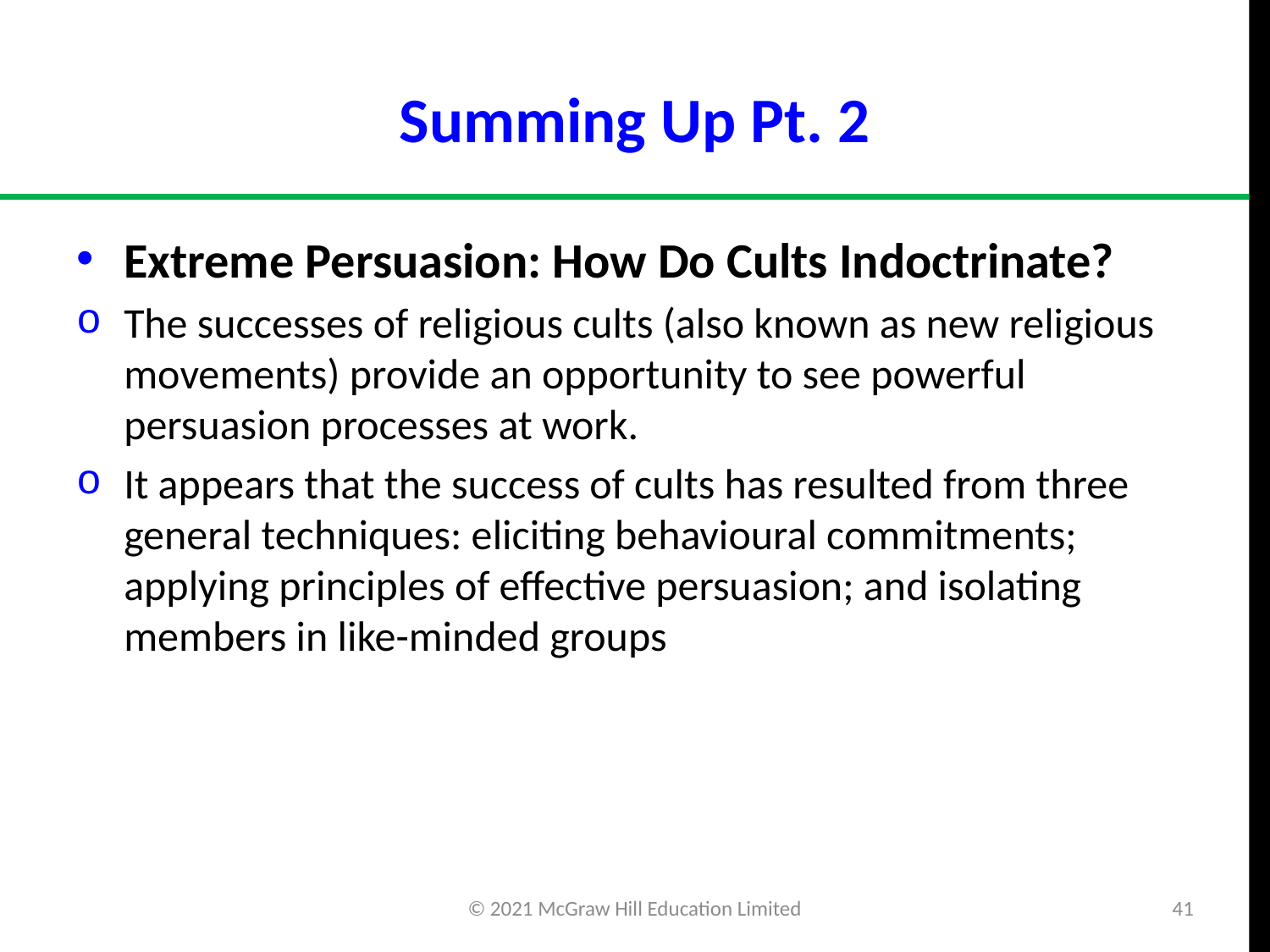

# Summing Up Pt. 2
Extreme Persuasion: How Do Cults Indoctrinate?
The successes of religious cults (also known as new religious movements) provide an opportunity to see powerful persuasion processes at work.
It appears that the success of cults has resulted from three general techniques: eliciting behavioural commitments; applying principles of effective persuasion; and isolating members in like-minded groups
© 2021 McGraw Hill Education Limited
41